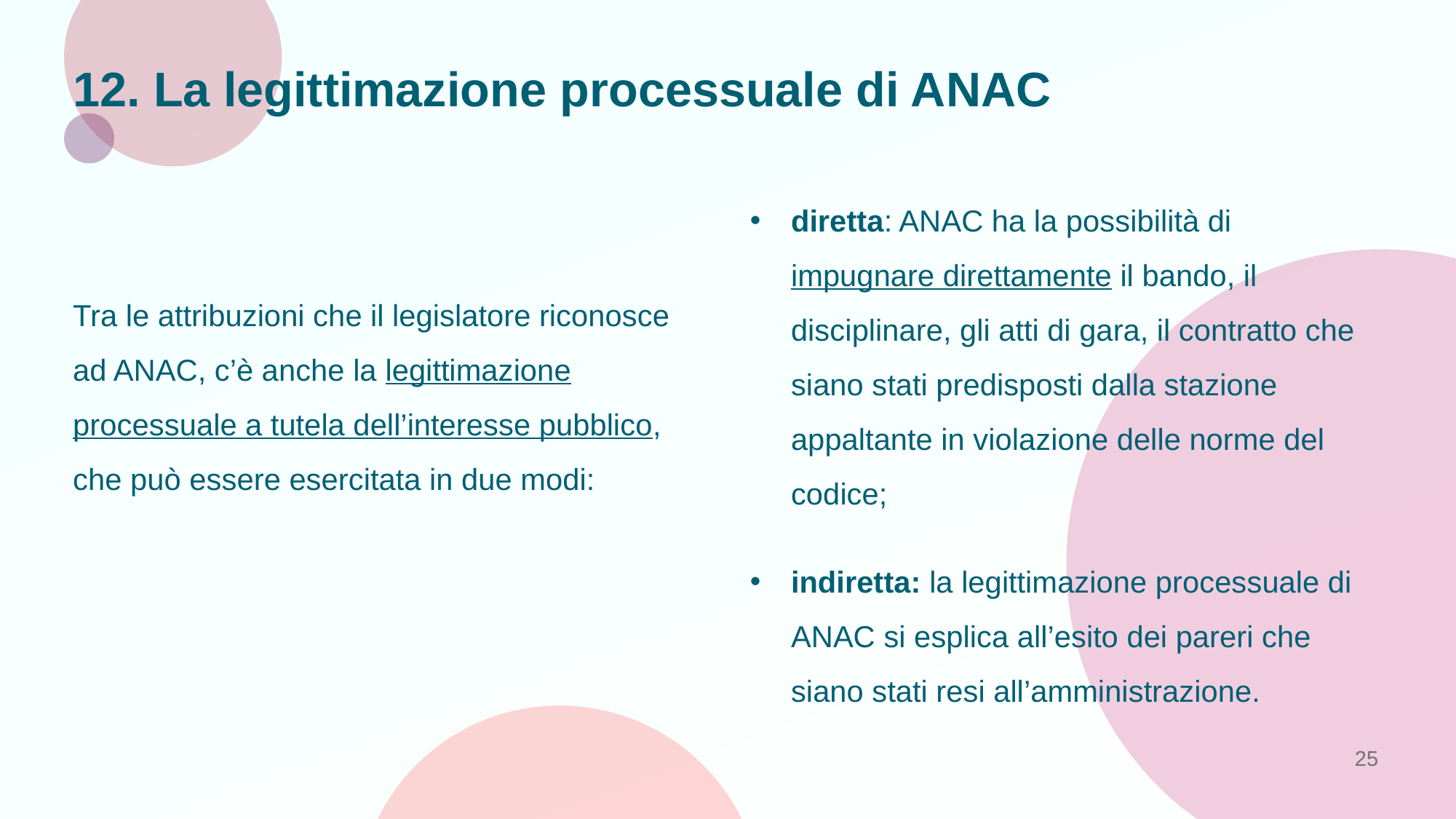

# 12. La legittimazione processuale di ANAC
diretta: ANAC ha la possibilità di impugnare direttamente il bando, il disciplinare, gli atti di gara, il contratto che siano stati predisposti dalla stazione appaltante in violazione delle norme del codice;
indiretta: la legittimazione processuale di ANAC si esplica all’esito dei pareri che siano stati resi all’amministrazione.
Tra le attribuzioni che il legislatore riconosce ad ANAC, c’è anche la legittimazione processuale a tutela dell’interesse pubblico, che può essere esercitata in due modi:
25